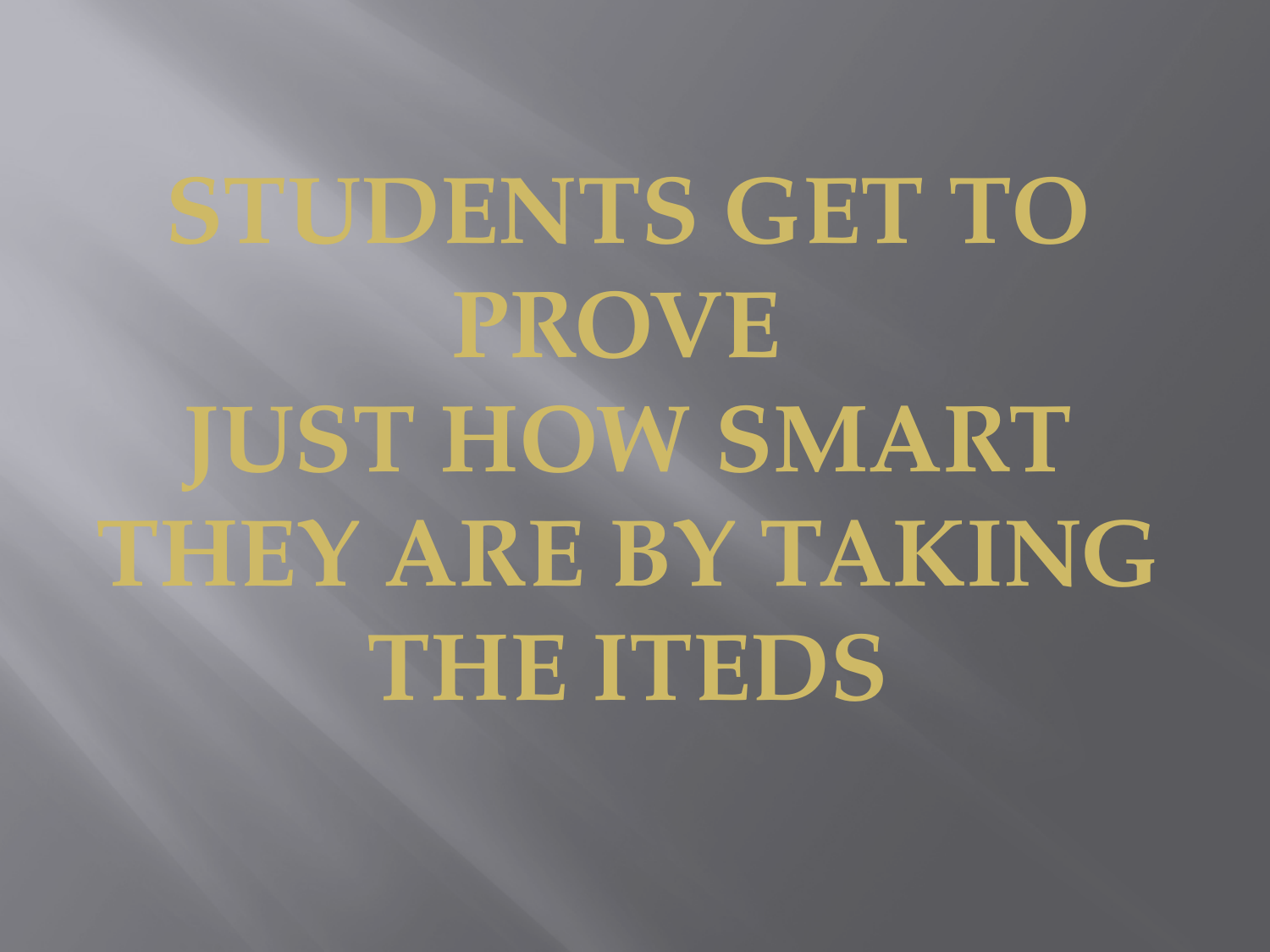

students get to prove
just how smart they are by taking the iteds